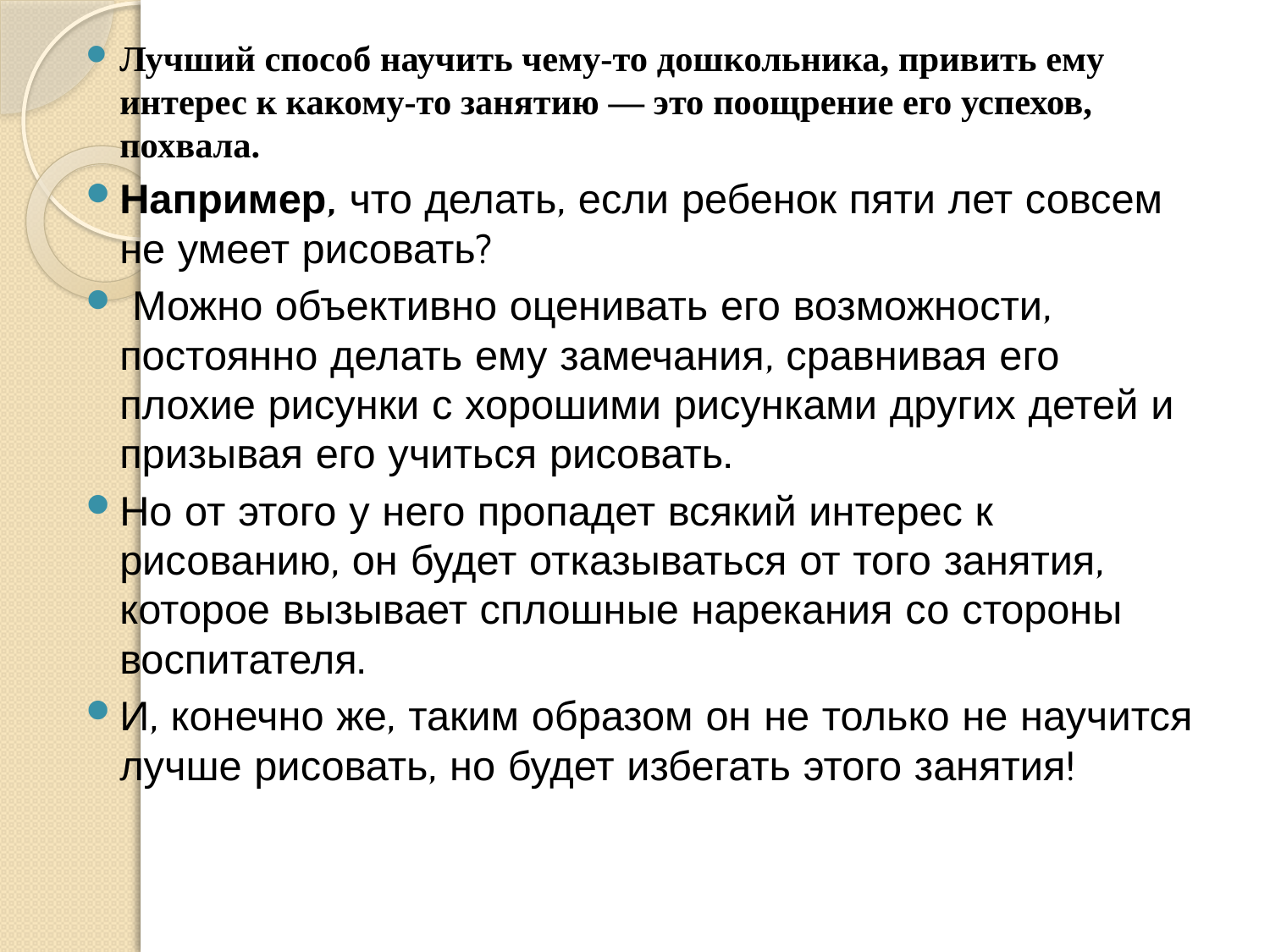

Лучший способ научить чему-то дошкольника, привить ему интерес к какому-то занятию — это поощрение его успехов, похвала.
Например, что делать, если ребенок пяти лет совсем не умеет рисовать?
 Можно объективно оценивать его возможности, постоянно делать ему замечания, сравнивая его плохие рисунки с хорошими рисунками других детей и призывая его учиться рисовать.
Но от этого у него пропадет всякий интерес к рисованию, он будет отказываться от того занятия, которое вызывает сплошные нарекания со стороны воспитателя.
И, конечно же, таким образом он не только не научится лучше рисовать, но будет избегать этого занятия!